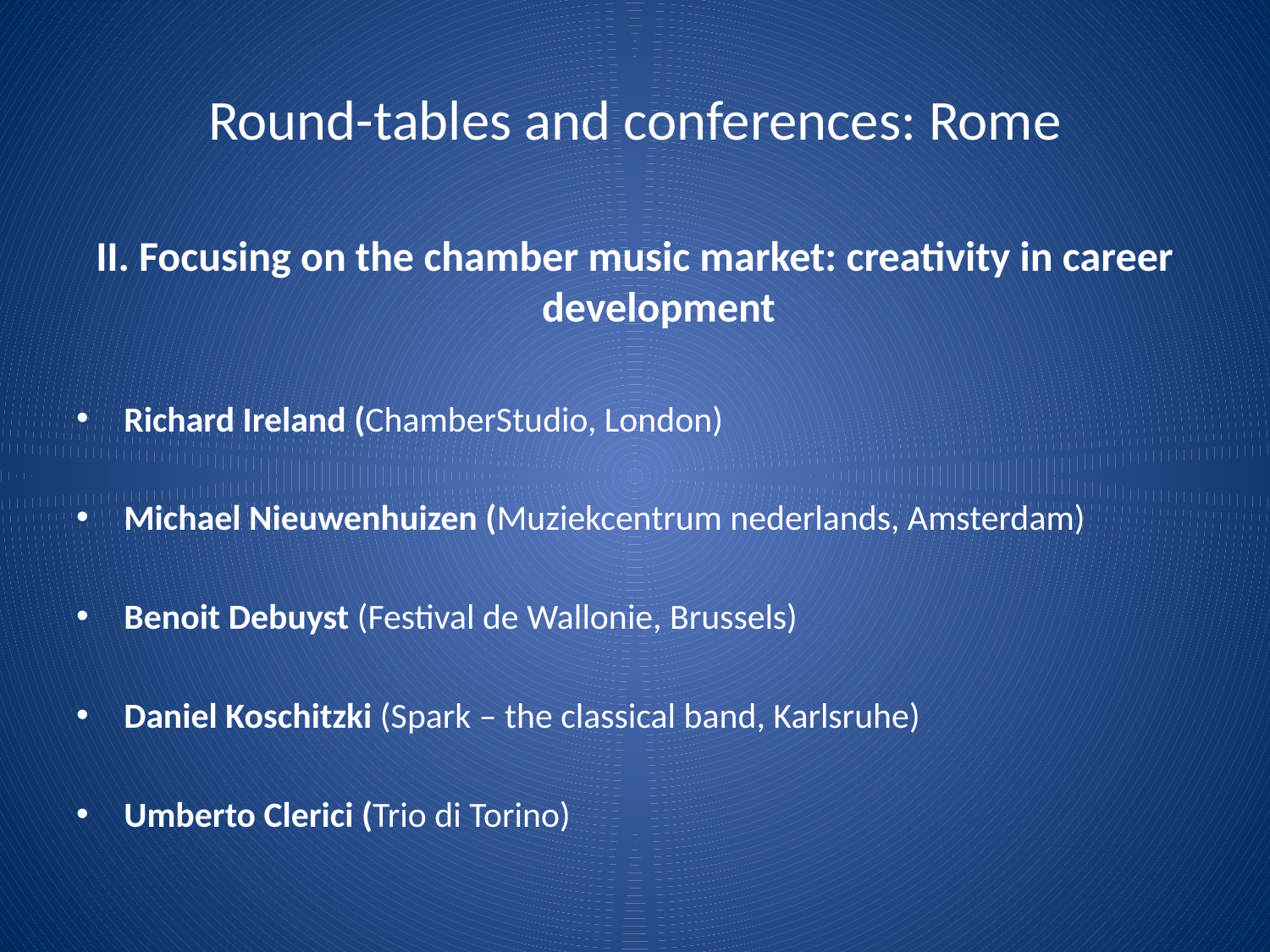

# Round-tables and conferences: Rome
II. Focusing on the chamber music market: creativity in career development

Richard Ireland (ChamberStudio, London)

Michael Nieuwenhuizen (Muziekcentrum nederlands, Amsterdam)

Benoit Debuyst (Festival de Wallonie, Brussels)

Daniel Koschitzki (Spark – the classical band, Karlsruhe)

Umberto Clerici (Trio di Torino)